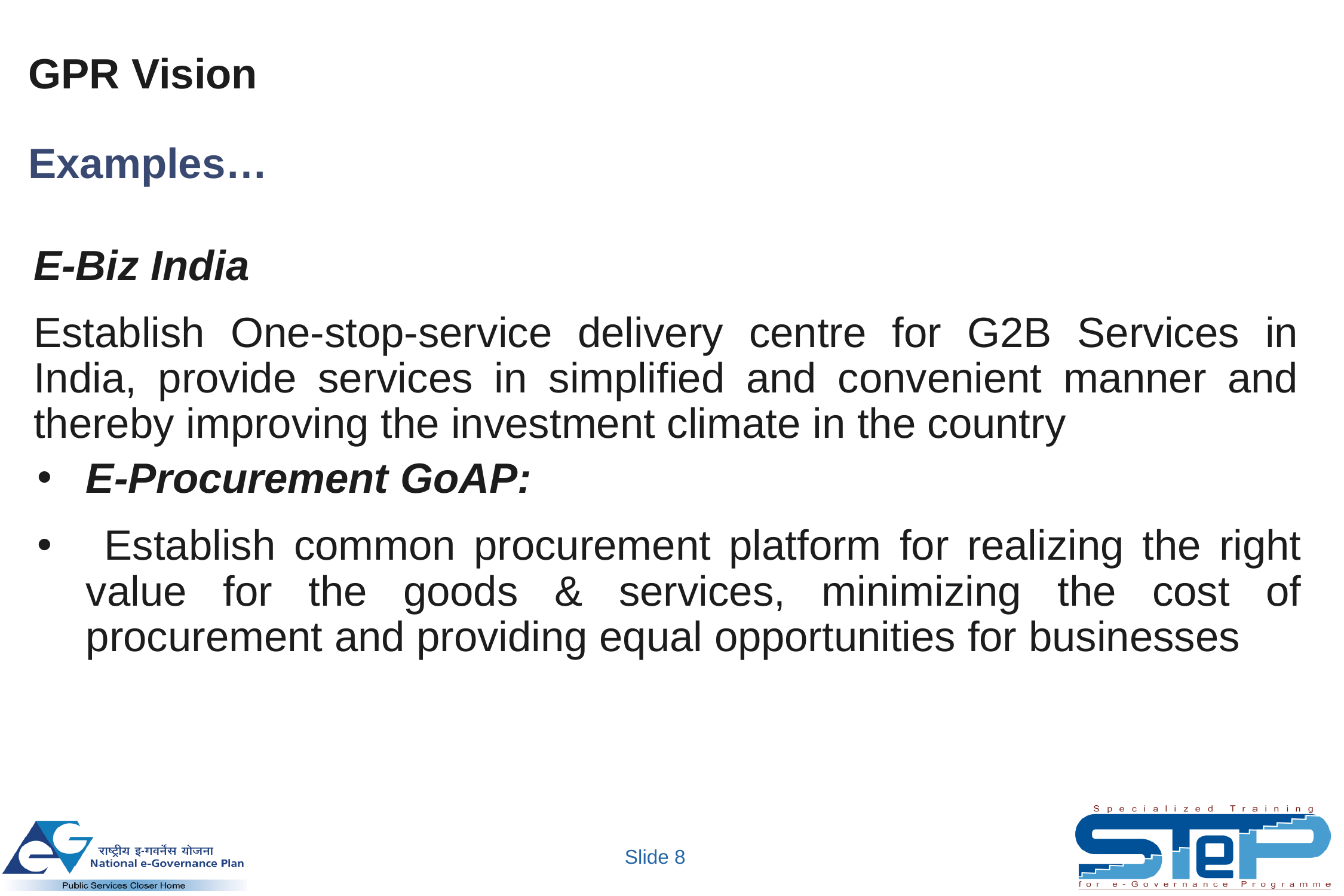

GPR Vision
Examples…
E-Biz India
Establish One-stop-service delivery centre for G2B Services in India, provide services in simplified and convenient manner and thereby improving the investment climate in the country
E-Procurement GoAP:
 Establish common procurement platform for realizing the right value for the goods & services, minimizing the cost of procurement and providing equal opportunities for businesses